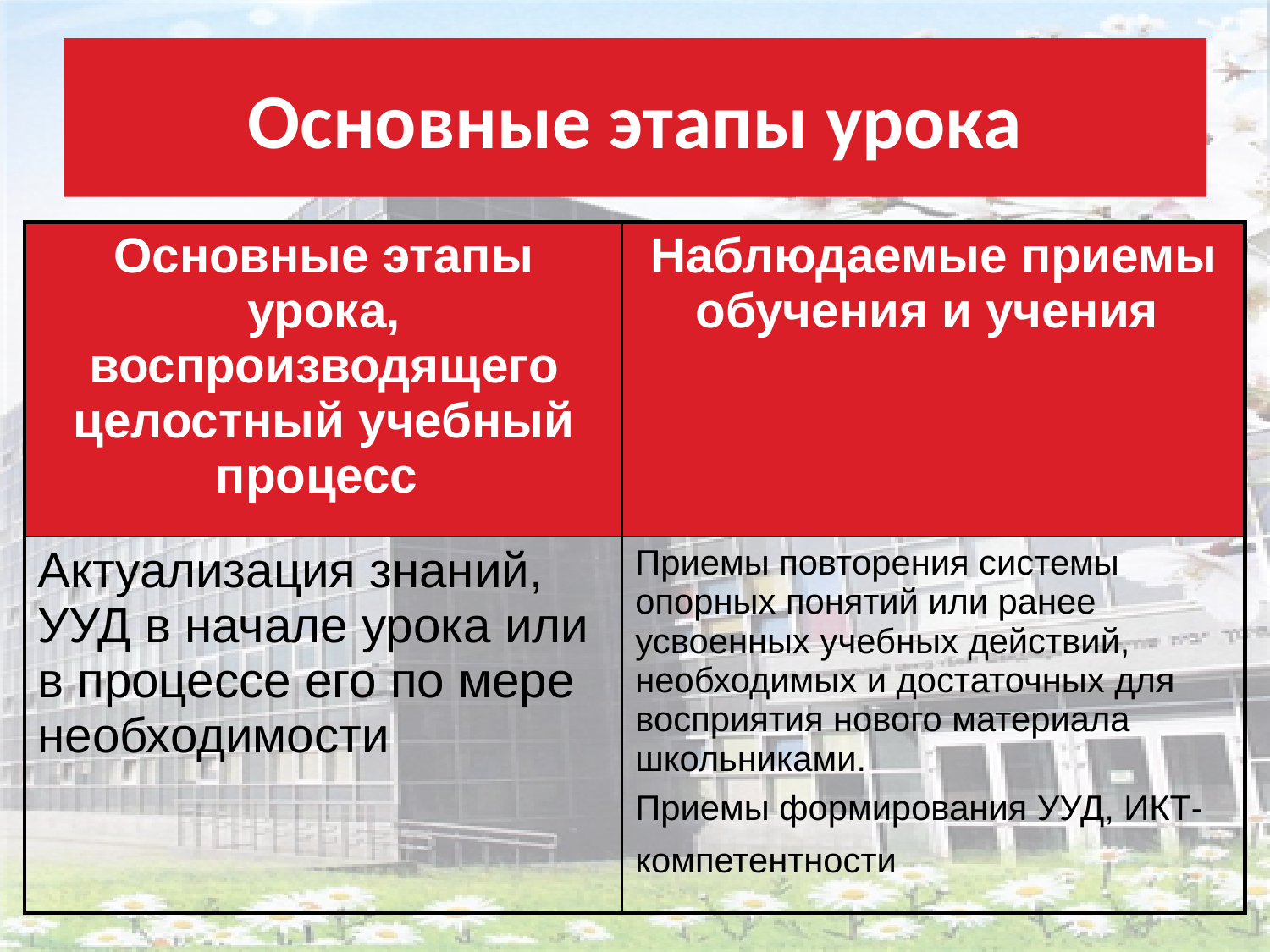

# Основные этапы урока
| Основные этапы урока, воспроизводящего целостный учебный процесс | Наблюдаемые приемы обучения и учения |
| --- | --- |
| Актуализация знаний, УУД в начале урока или в процессе его по мере необходимости | Приемы повторения системы опорных понятий или ранее усвоенных учебных действий, необходимых и достаточных для восприятия нового материала школьниками. Приемы формирования УУД, ИКТ-компетентности |